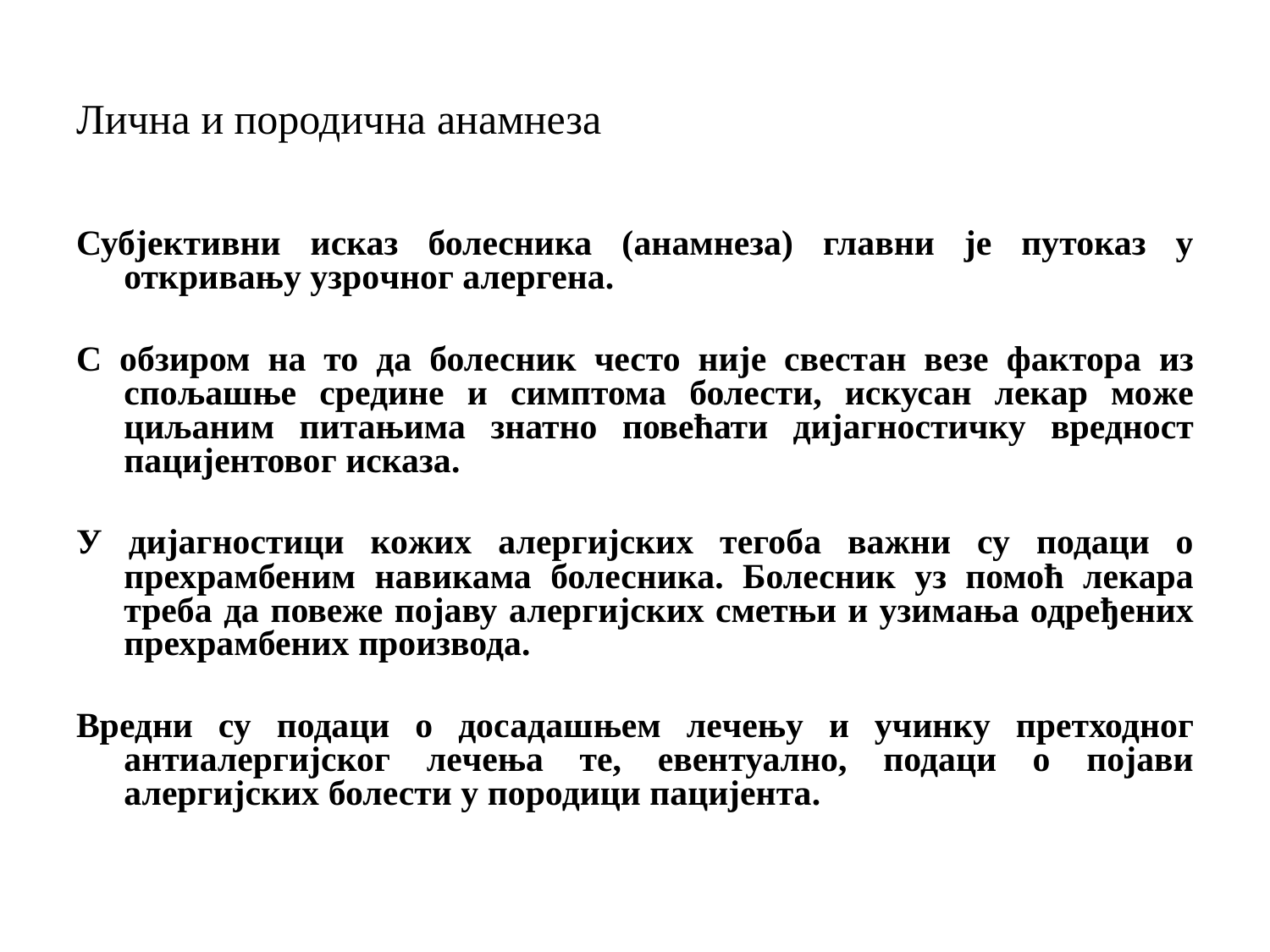

# Лична и породична анамнеза
Субјективни исказ болесника (анамнеза) главни је путоказ у откривању узрочног алергена.

С обзиром на то да болесник често није свестан везе фактора из спољашње средине и симптома болести, искусан лекар може циљаним питањима знатно повећати дијагностичку вредност пацијентовог исказа.

У дијагностици кожих алергијских тегоба важни су подаци о прехрамбеним навикама болесника. Болесник уз помоћ лекара треба да повеже појаву алергијских сметњи и узимања одређених прехрамбених производа.

Вредни су подаци о досадашњем лечењу и учинку претходног антиалергијског лечења те, евентуално, подаци о појави алергијских болести у породици пацијента.